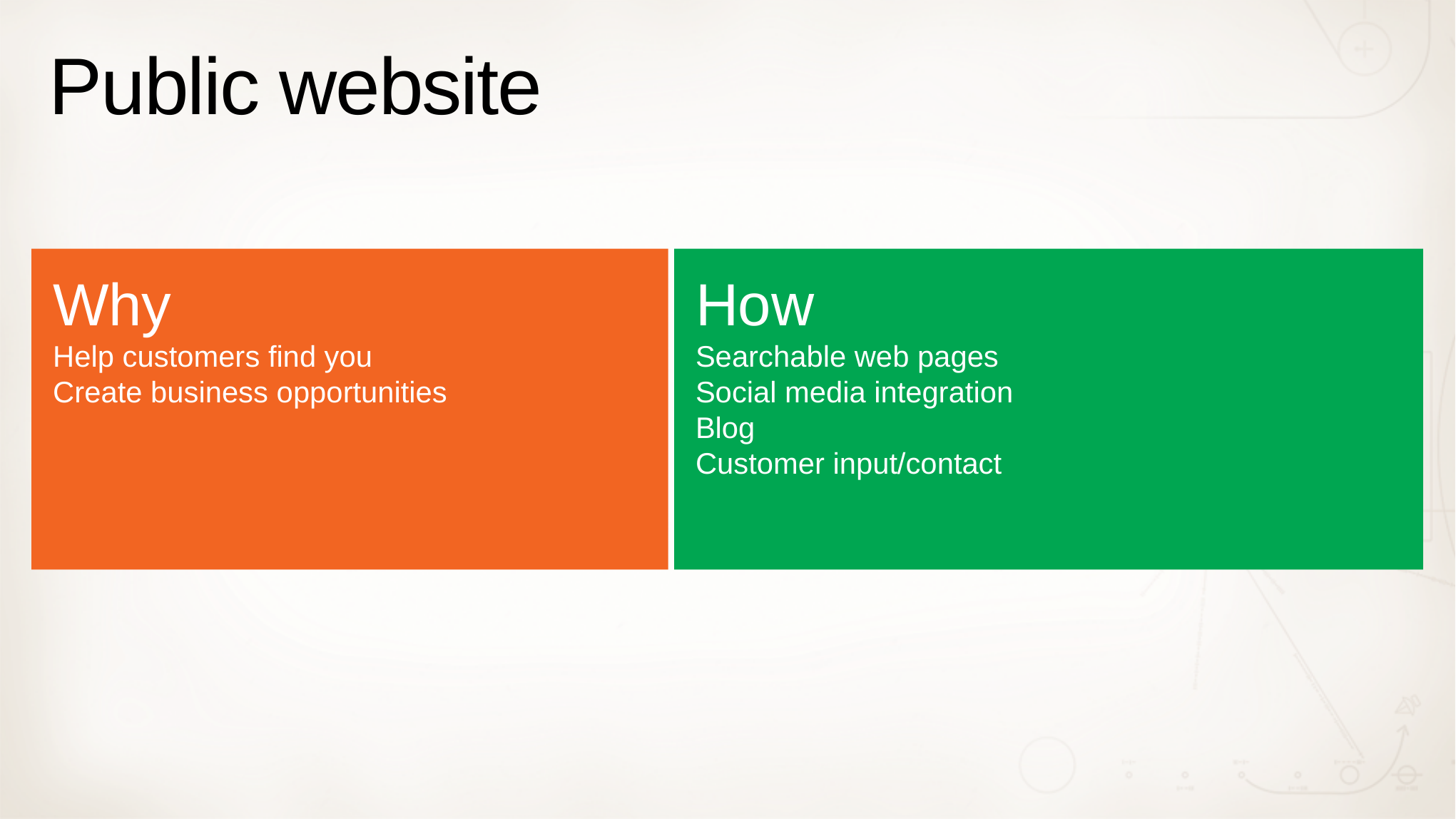

# Public website

Why
Help customers find you
Create business opportunities

How
Searchable web pages
Social media integration
Blog
Customer input/contact